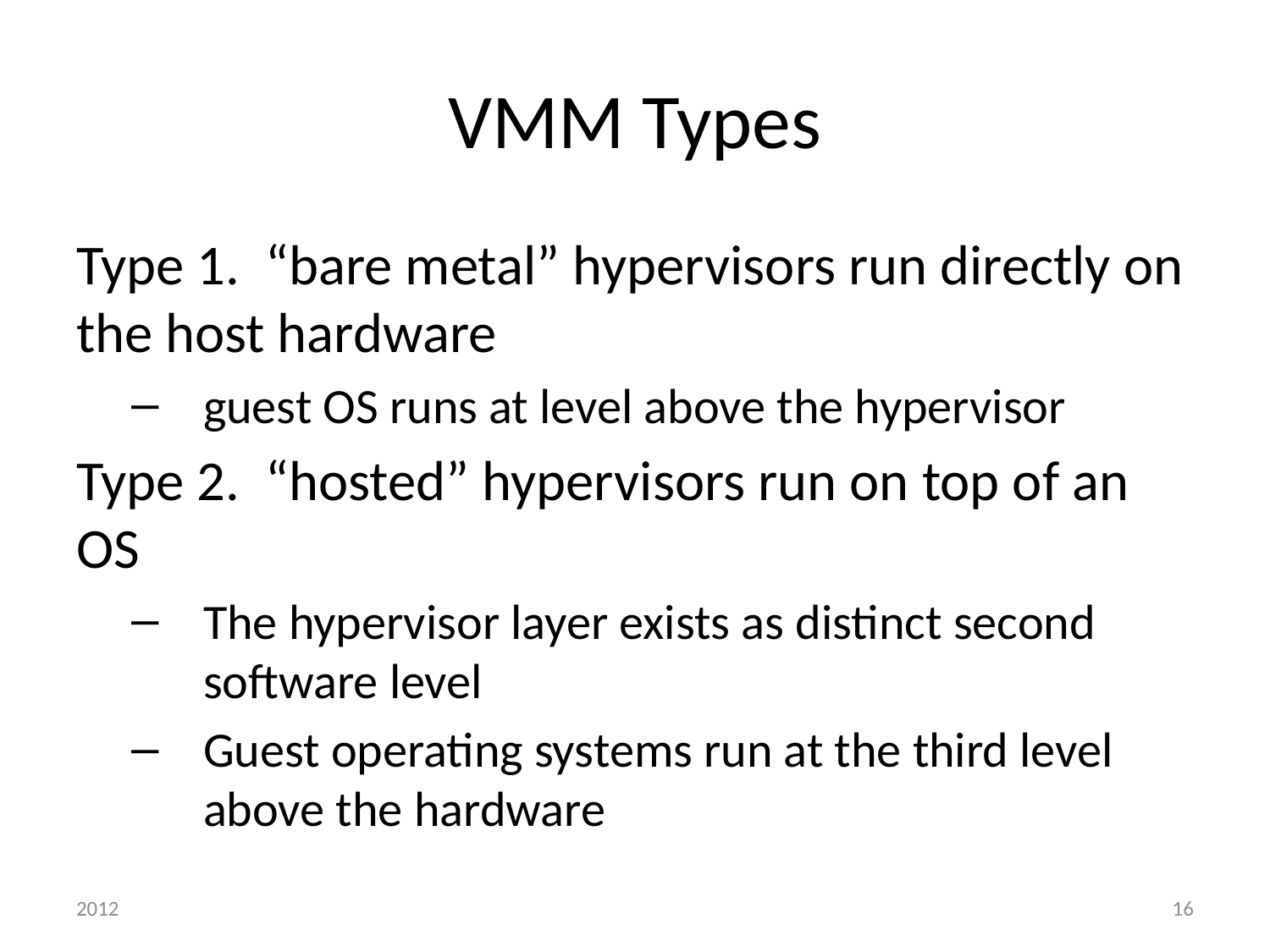

# VMM Types
Type 1.  “bare metal” hypervisors run directly on the host hardware
guest OS runs at level above the hypervisor
Type 2.  “hosted” hypervisors run on top of an OS
The hypervisor layer exists as distinct second software level
Guest operating systems run at the third level above the hardware

2012

16